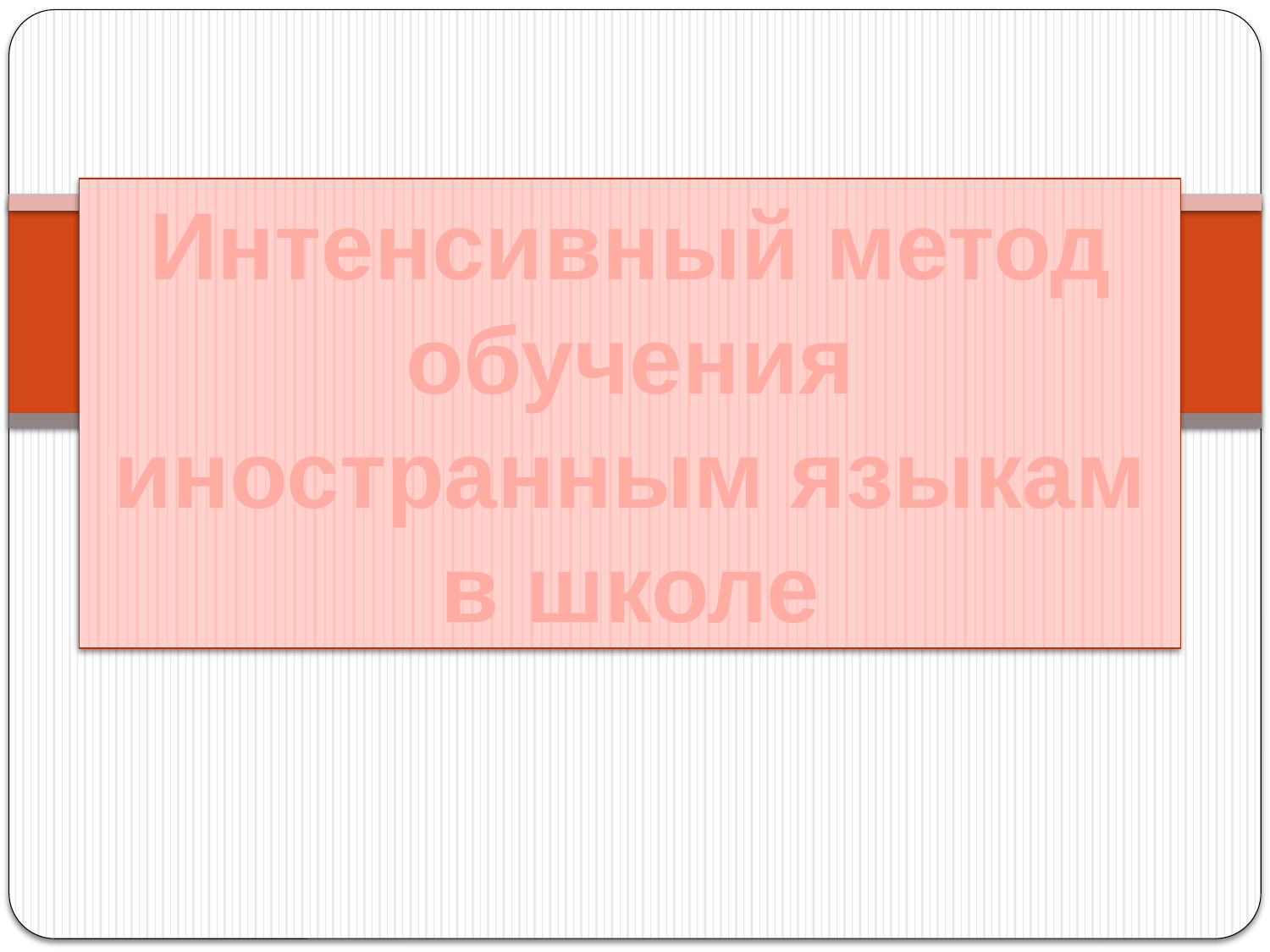

Интенсивный метод обучения иностранным языкам в школе